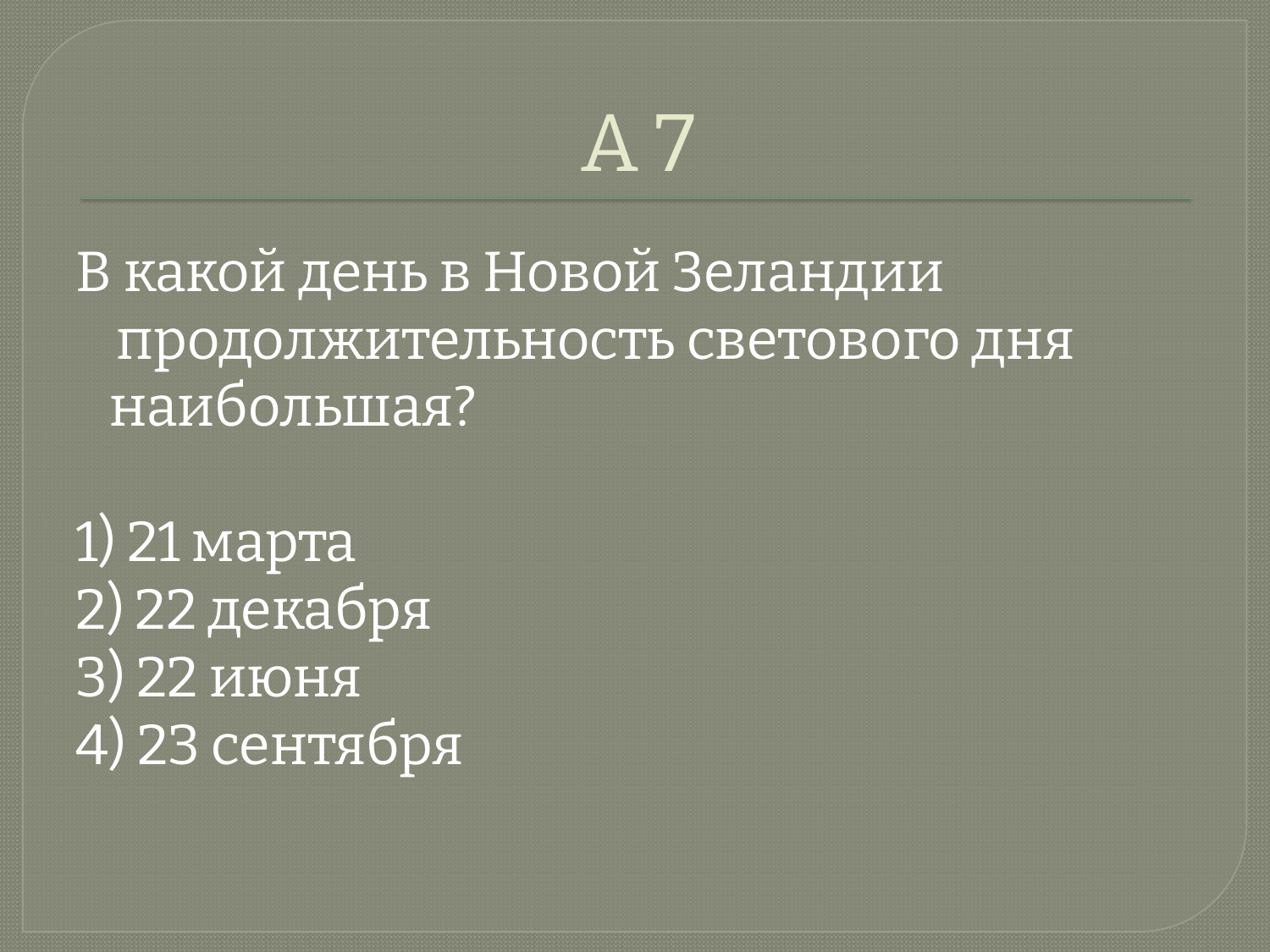

# А 7
В какой день в Новой Зеландии продолжительность светового дня
   наибольшая?

1) 21 марта
2) 22 декабря
3) 22 июня
4) 23 сентября